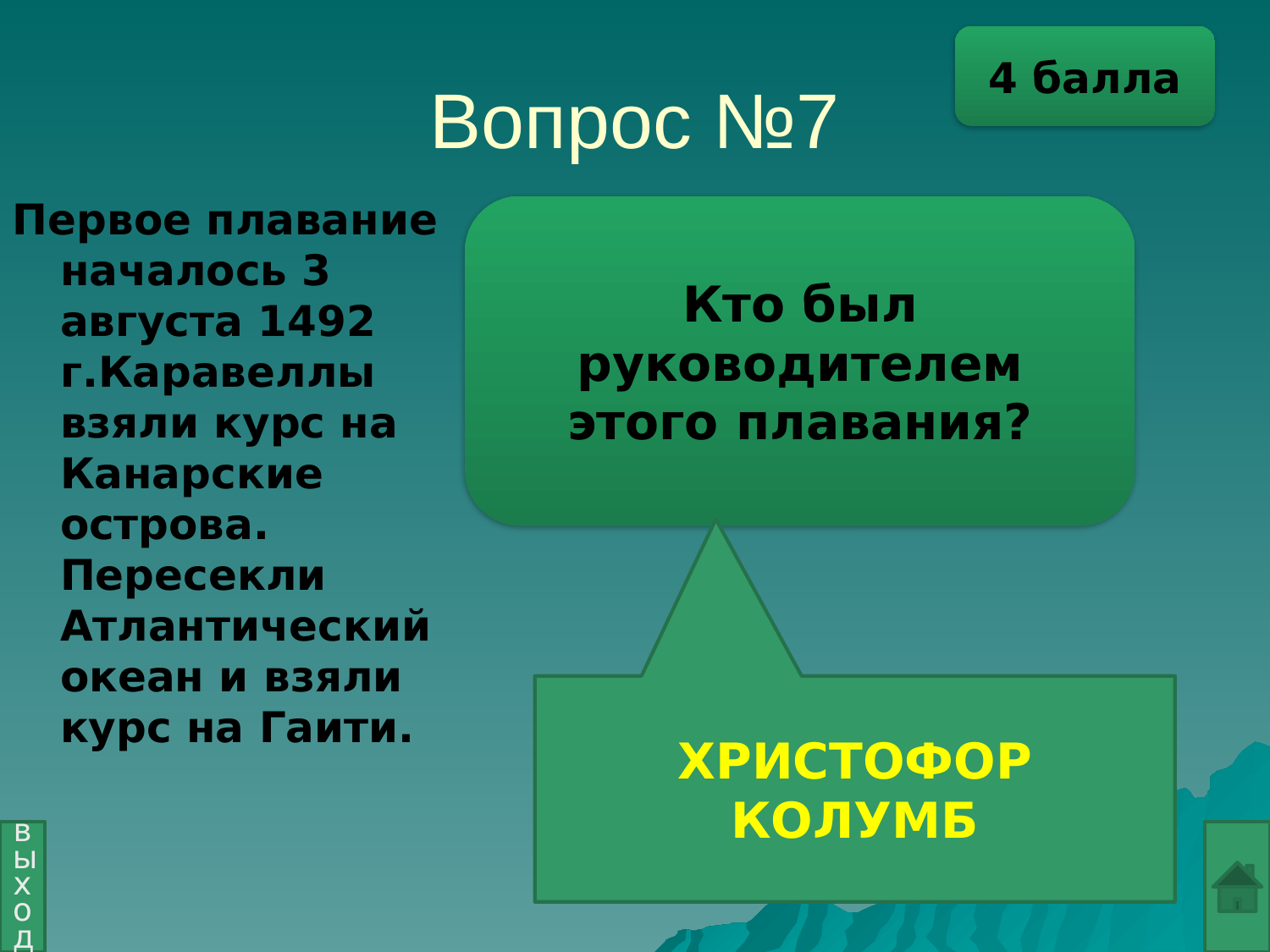

4 балла
# Вопрос №7
Первое плавание началось 3 августа 1492 г.Каравеллы взяли курс на Канарские острова. Пересекли Атлантический океан и взяли курс на Гаити.
Кто был руководителем этого плавания?
ХРИСТОФОР КОЛУМБ
выход